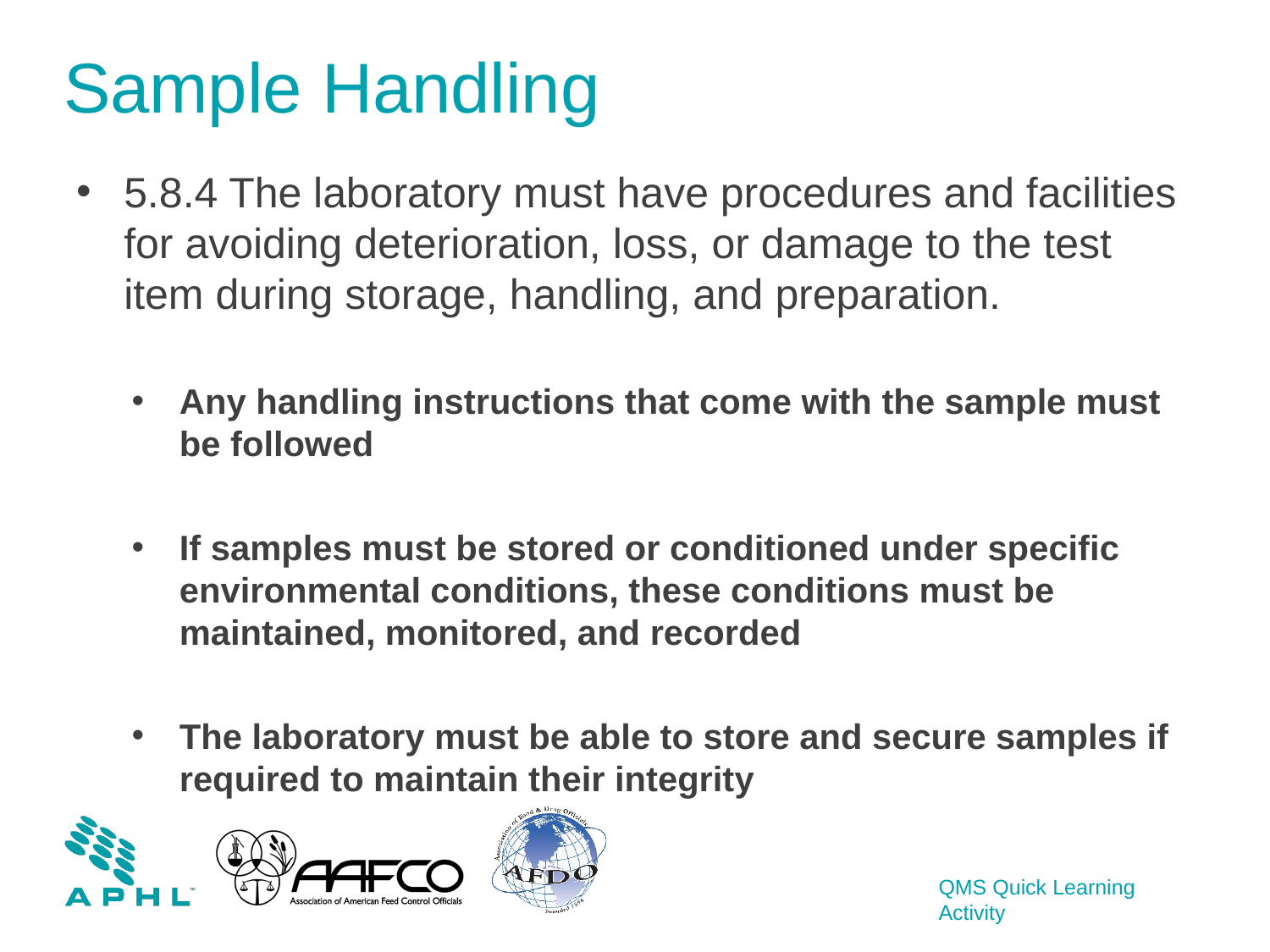

# Sample Handling
5.8.4 The laboratory must have procedures and facilities for avoiding deterioration, loss, or damage to the test item during storage, handling, and preparation.

Any handling instructions that come with the sample must be followed

If samples must be stored or conditioned under specific environmental conditions, these conditions must be maintained, monitored, and recorded

The laboratory must be able to store and secure samples if required to maintain their integrity